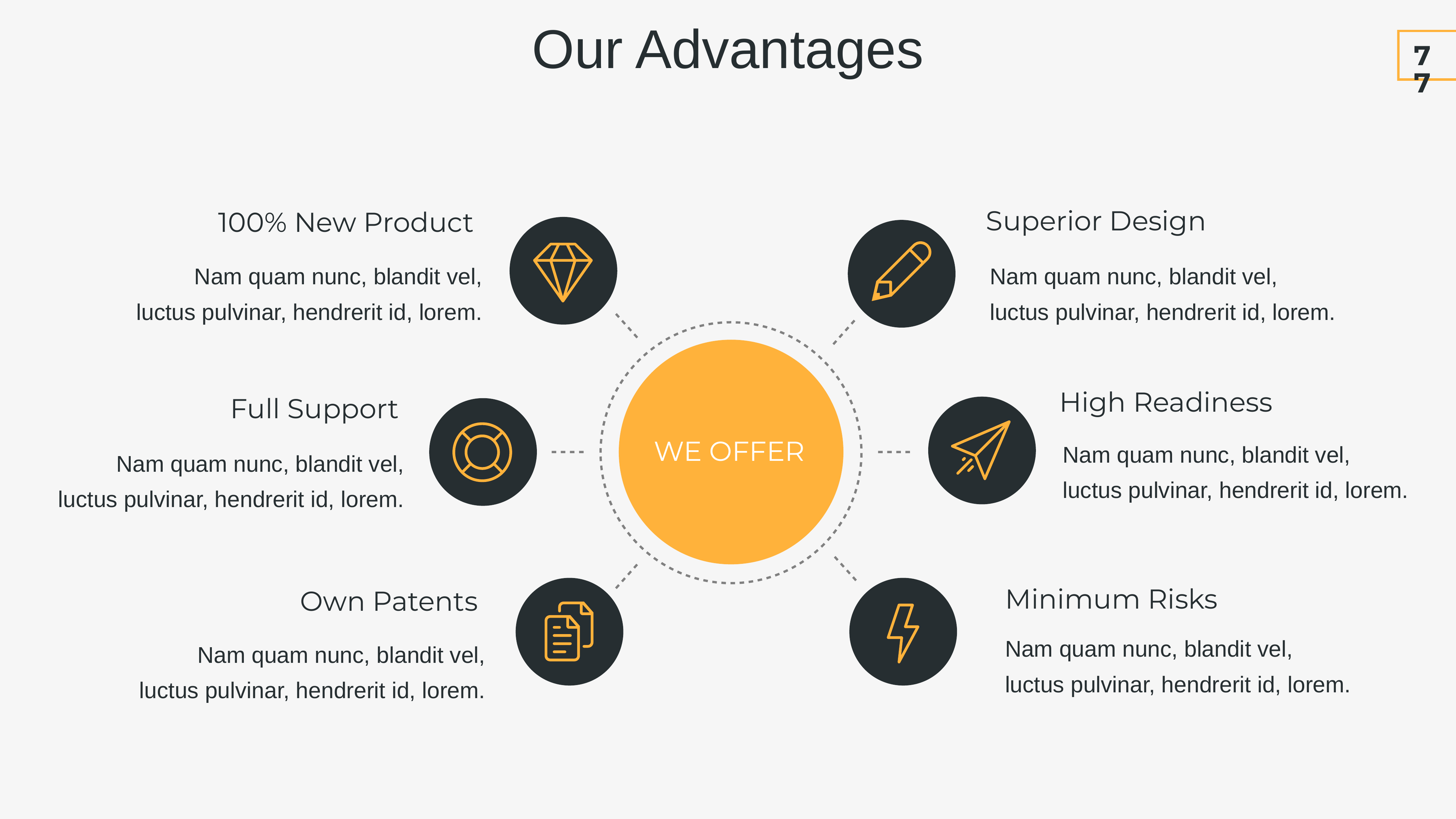

Our Advantages
77
Superior Design
100% New Product

Nam quam nunc, blandit vel, luctus pulvinar, hendrerit id, lorem.
Nam quam nunc, blandit vel, luctus pulvinar, hendrerit id, lorem.

High Readiness
Full Support

Nam quam nunc, blandit vel, luctus pulvinar, hendrerit id, lorem.
We offer

Nam quam nunc, blandit vel, luctus pulvinar, hendrerit id, lorem.

Minimum Risks
Own Patents

Nam quam nunc, blandit vel, luctus pulvinar, hendrerit id, lorem.
Nam quam nunc, blandit vel, luctus pulvinar, hendrerit id, lorem.